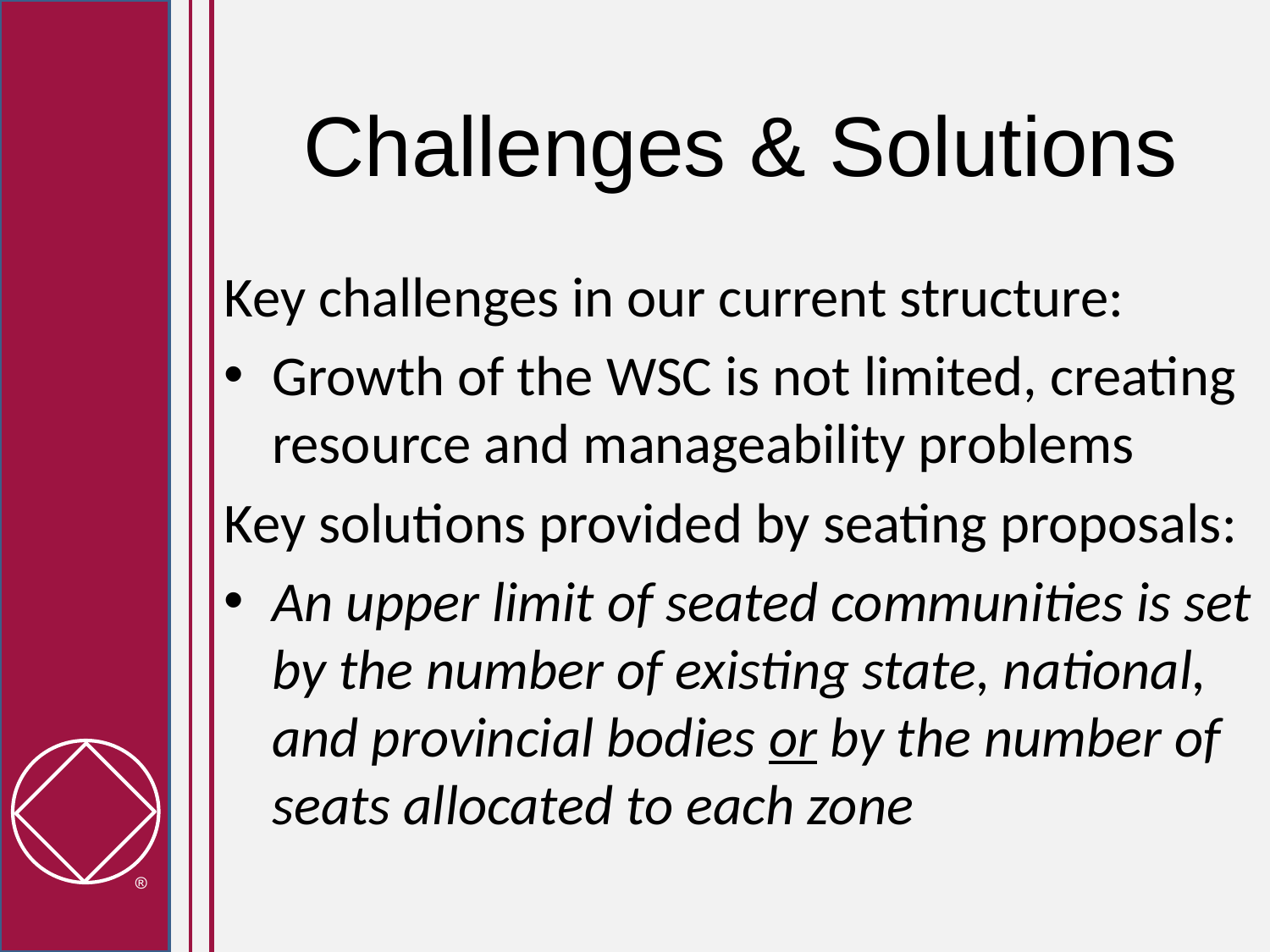

# Challenges & Solutions
Key challenges in our current structure:
Growth of the WSC is not limited, creating resource and manageability problems
Key solutions provided by seating proposals:
An upper limit of seated communities is set by the number of existing state, national, and provincial bodies or by the number of seats allocated to each zone